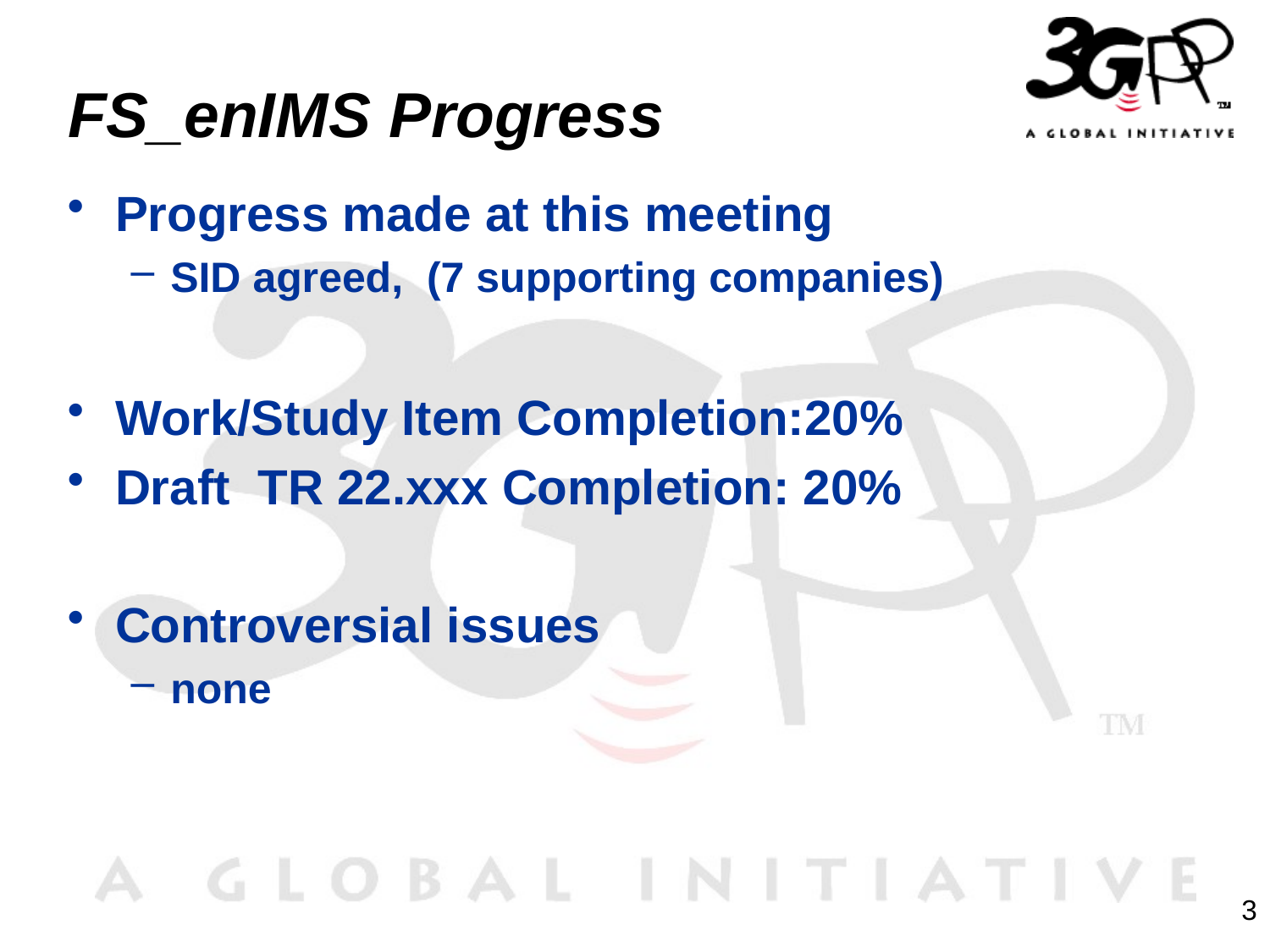

# FS_enIMS Progress
Progress made at this meeting
SID agreed,  (7 supporting companies)

Work/Study Item Completion:20%
Draft  TR 22.xxx Completion: 20%

Controversial issues
none
3